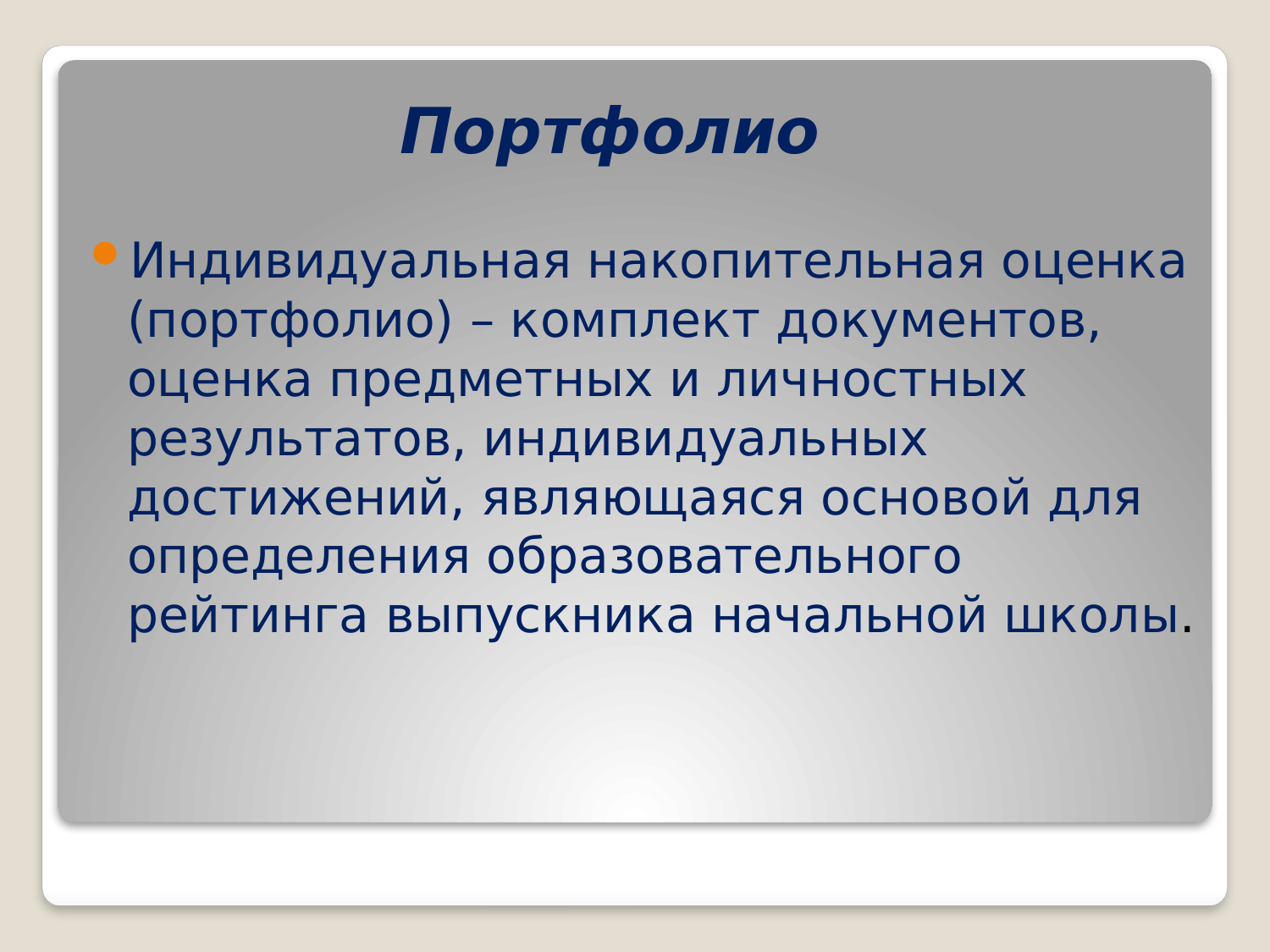

# Портфолио
Индивидуальная накопительная оценка (портфолио) – комплект документов, оценка предметных и личностных результатов, индивидуальных достижений, являющаяся основой для определения образовательного рейтинга выпускника начальной школы.